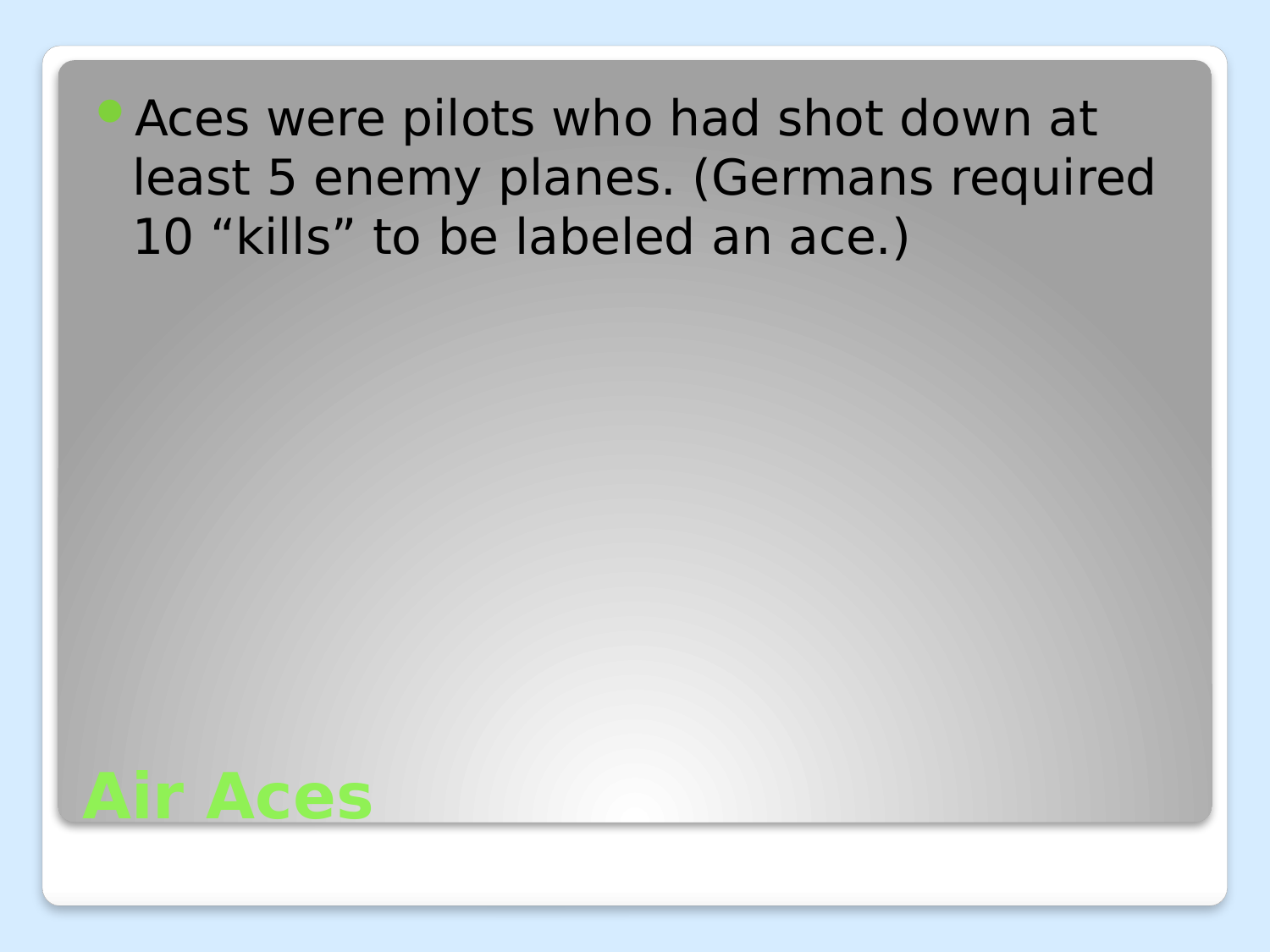

Aces were pilots who had shot down at least 5 enemy planes. (Germans required 10 “kills” to be labeled an ace.)
# Air Aces